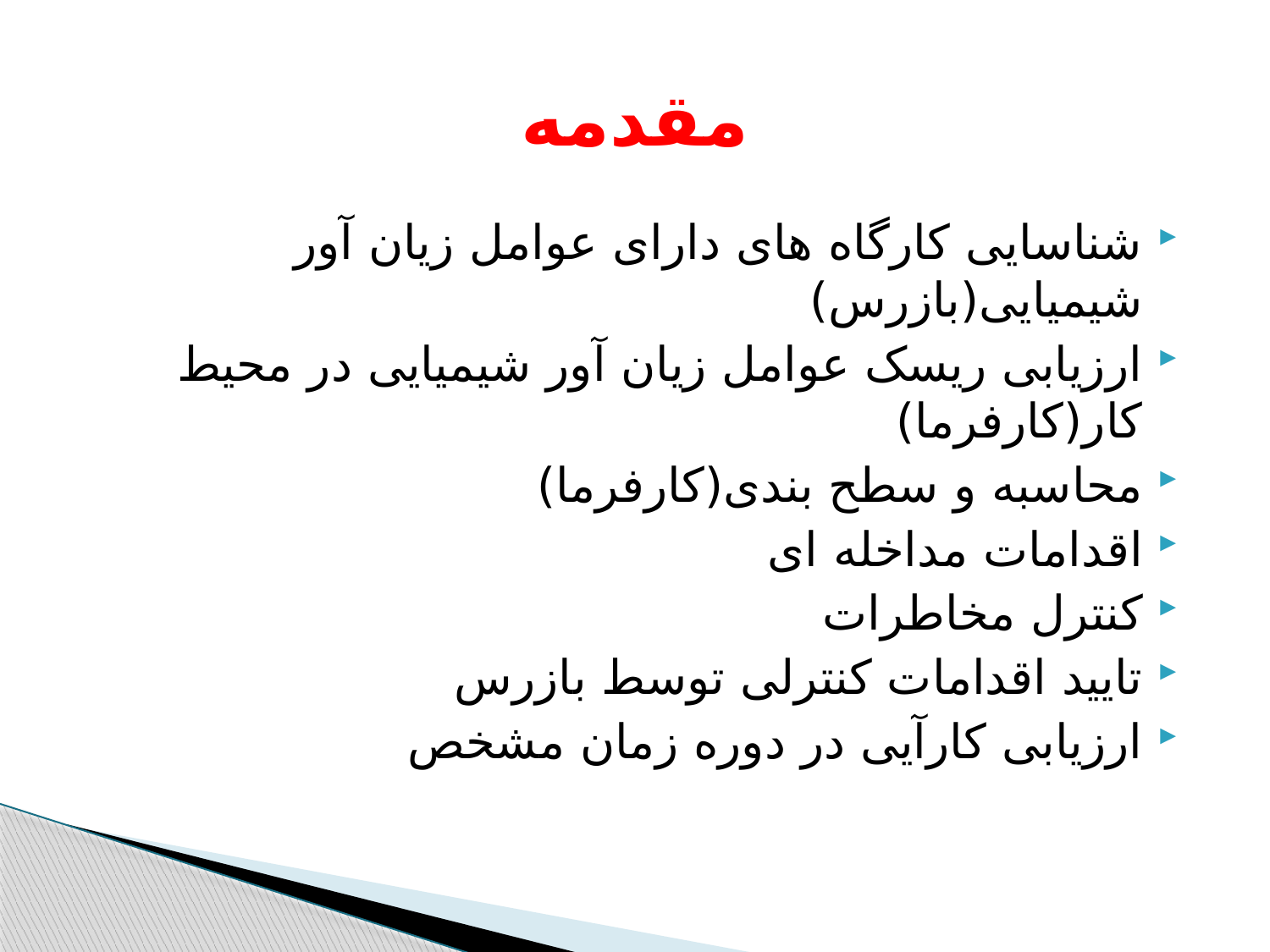

# مقدمه
شناسایی کارگاه های دارای عوامل زیان آور شیمیایی(بازرس)
ارزیابی ریسک عوامل زیان آور شیمیایی در محیط کار(کارفرما)
محاسبه و سطح بندی(کارفرما)
اقدامات مداخله ای
کنترل مخاطرات
تایید اقدامات کنترلی توسط بازرس
ارزیابی کارآیی در دوره زمان مشخص